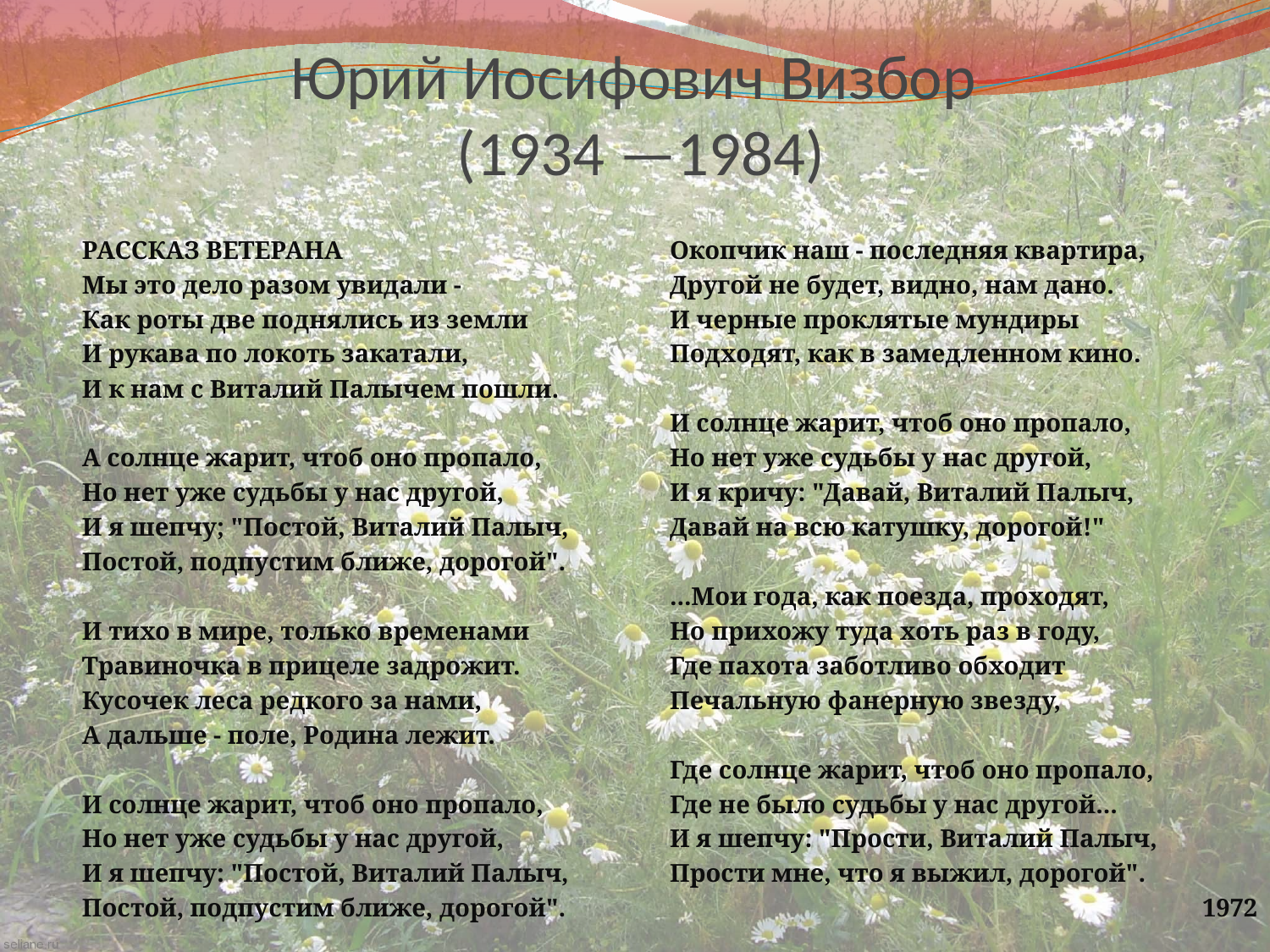

# Юрий Иосифович Визбор (1934 —1984)
РАССКАЗ ВЕТЕРАНА
Мы это дело разом увидали -
Как роты две поднялись из земли
И рукава по локоть закатали,
И к нам с Виталий Палычем пошли.

А солнце жарит, чтоб оно пропало,
Но нет уже судьбы у нас другой,
И я шепчу; "Постой, Виталий Палыч,
Постой, подпустим ближе, дорогой".

И тихо в мире, только временами
Травиночка в прицеле задрожит.
Кусочек леса редкого за нами,
А дальше - поле, Родина лежит.

И солнце жарит, чтоб оно пропало,
Но нет уже судьбы у нас другой,
И я шепчу: "Постой, Виталий Палыч,
Постой, подпустим ближе, дорогой".

Окопчик наш - последняя квартира,
Другой не будет, видно, нам дано.
И черные проклятые мундиры
Подходят, как в замедленном кино.

И солнце жарит, чтоб оно пропало,
Но нет уже судьбы у нас другой,
И я кричу: "Давай, Виталий Палыч,
Давай на всю катушку, дорогой!"

...Мои года, как поезда, проходят,
Но прихожу туда хоть раз в году,
Где пахота заботливо обходит
Печальную фанерную звезду,

Где солнце жарит, чтоб оно пропало,
Где не было судьбы у нас другой...
И я шепчу: "Прости, Виталий Палыч,
Прости мне, что я выжил, дорогой".
1972